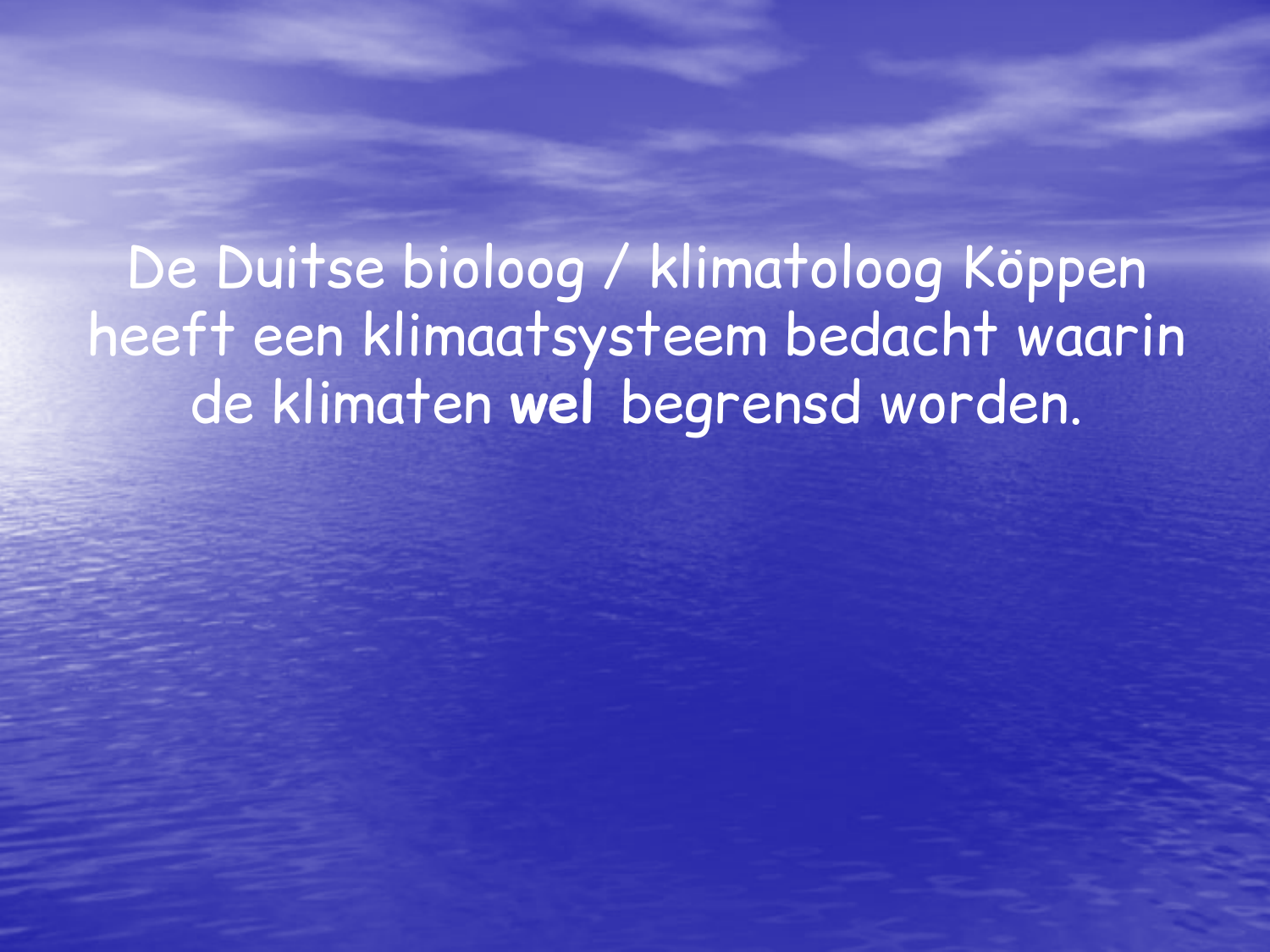

De Duitse bioloog / klimatoloog Köppen heeft een klimaatsysteem bedacht waarin de klimaten wel begrensd worden.